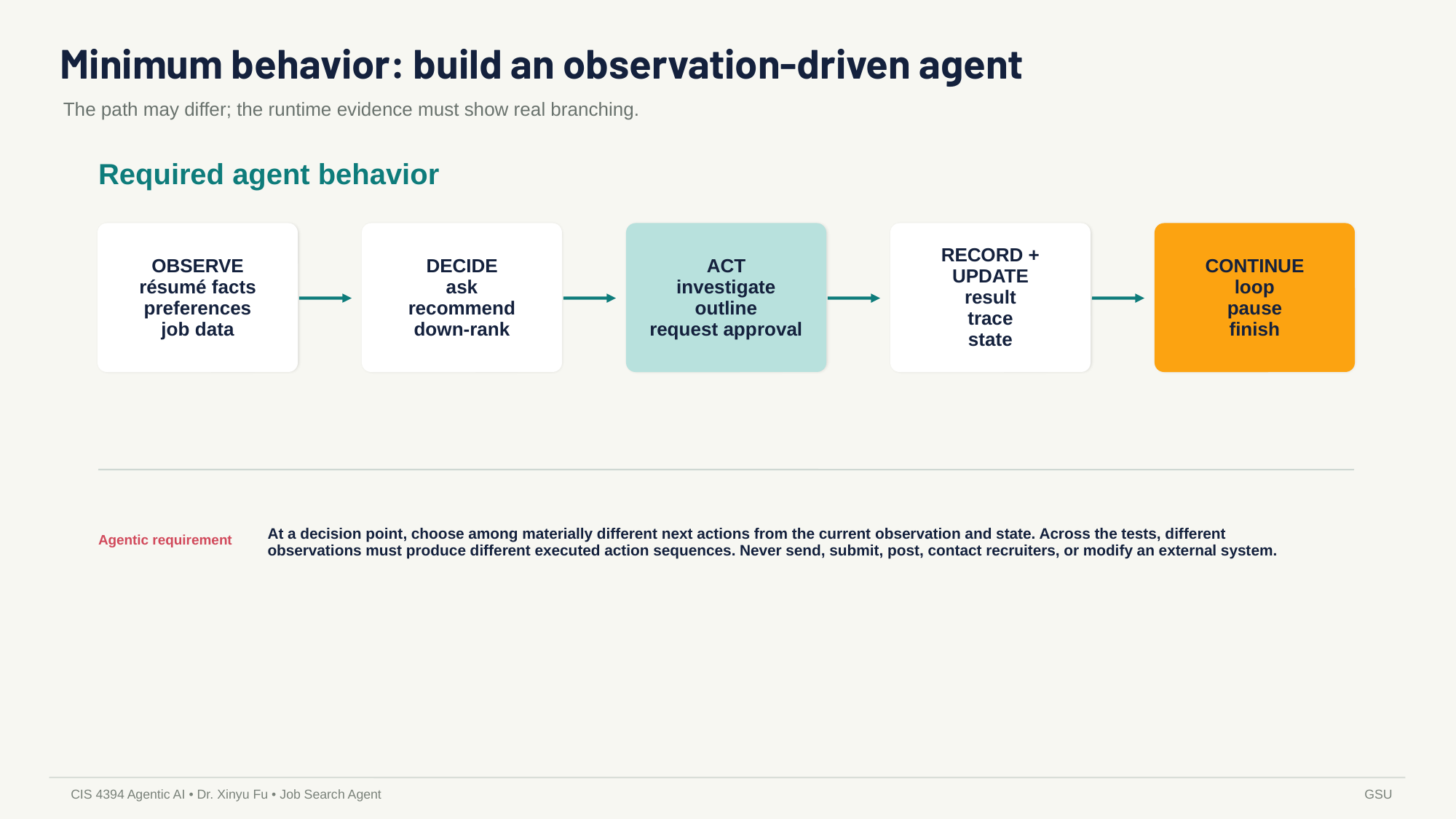

Minimum behavior: build an observation-driven agent
The path may differ; the runtime evidence must show real branching.
Required agent behavior

OBSERVE
résumé facts
preferences
job data
DECIDE
ask
recommend
down-rank
ACT
investigate
outline
request approval
RECORD + UPDATE
result
trace
state
CONTINUE
loop
pause
finish

At a decision point, choose among materially different next actions from the current observation and state. Across the tests, different observations must produce different executed action sequences. Never send, submit, post, contact recruiters, or modify an external system.
Agentic requirement